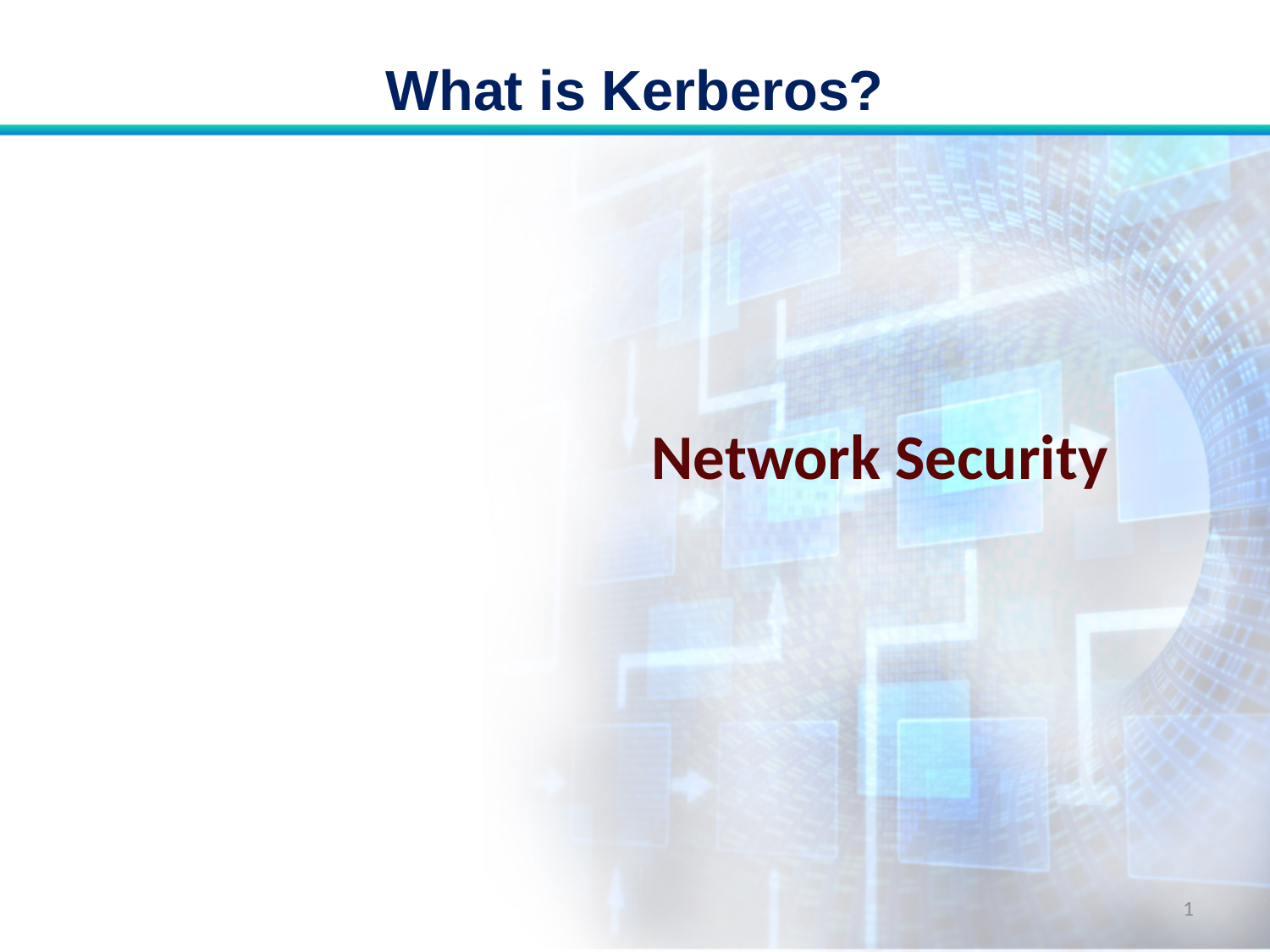

# What is Kerberos?
Network Security
1